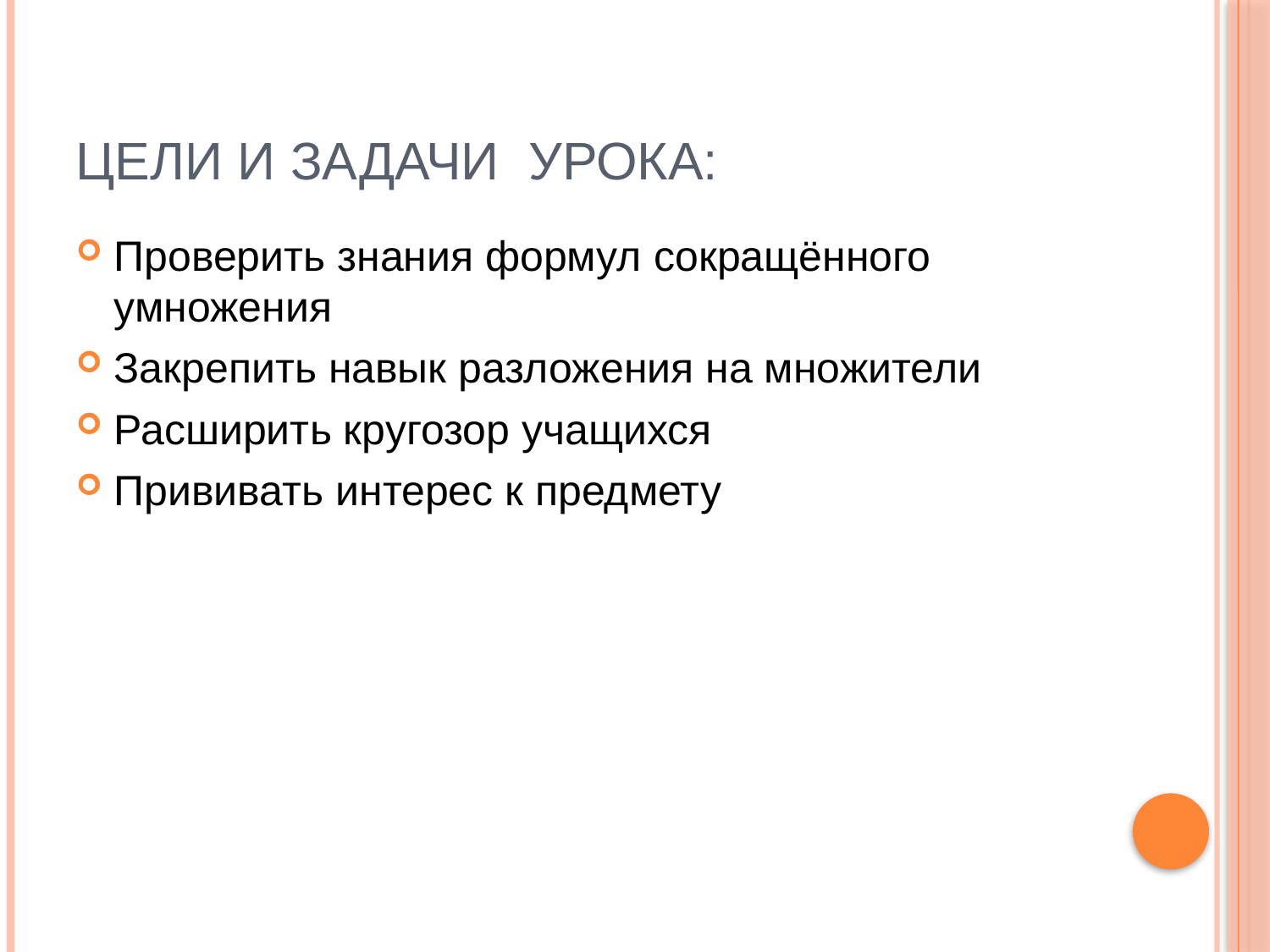

# Цели и задачи  урока:
Проверить знания формул сокращённого умножения
Закрепить навык разложения на множители
Расширить кругозор учащихся
Прививать интерес к предмету